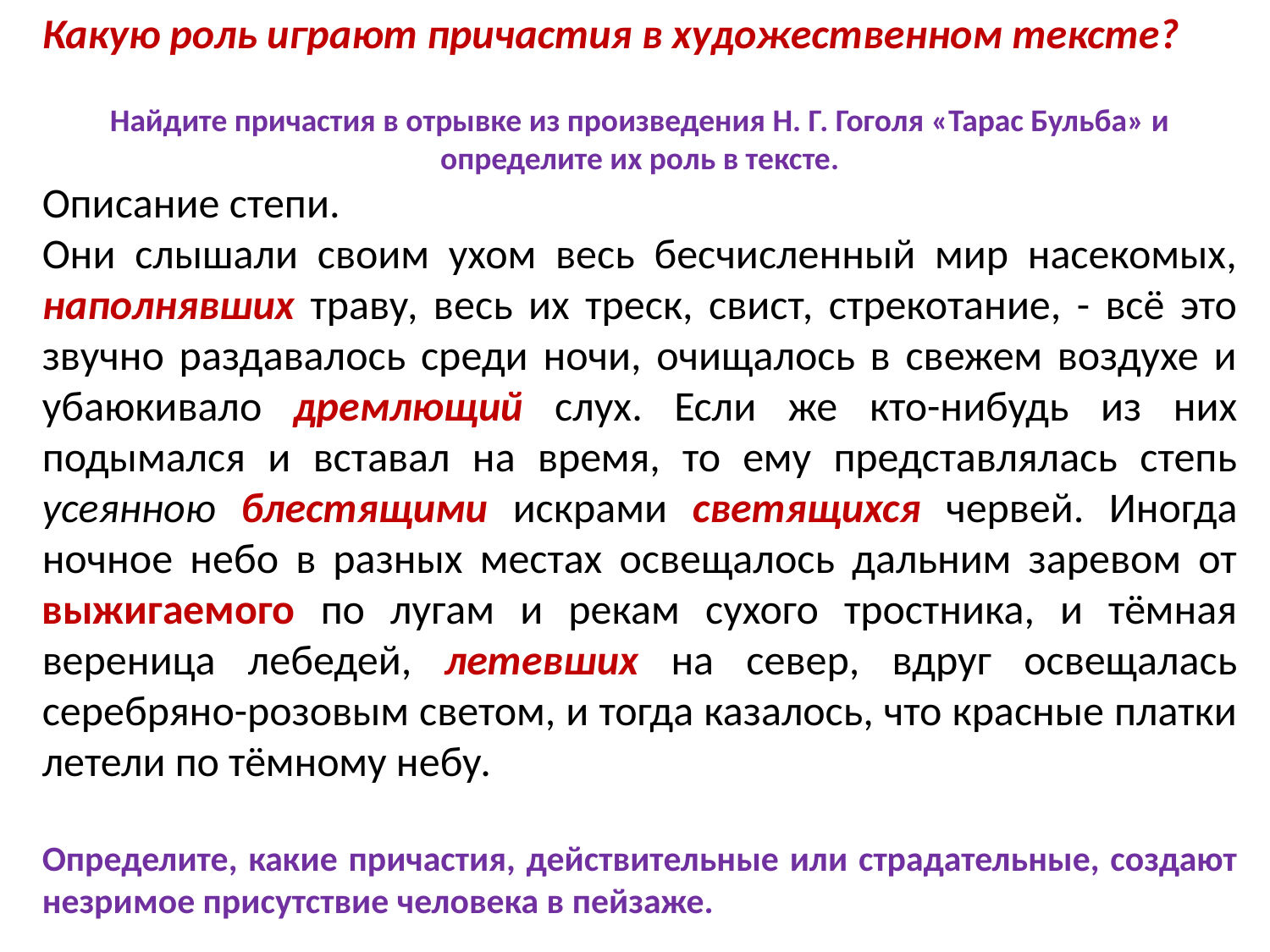

Какую роль играют причастия в художественном тексте?
Найдите причастия в отрывке из произведения Н. Г. Гоголя «Тарас Бульба» и определите их роль в тексте.
Описание степи.
Они слышали своим ухом весь бесчисленный мир насекомых, наполнявших траву, весь их треск, свист, стрекотание, - всё это звучно раздавалось среди ночи, очищалось в свежем воздухе и убаюкивало дремлющий слух. Если же кто-нибудь из них подымался и вставал на время, то ему представлялась степь усеянною блестящими искрами светящихся червей. Иногда ночное небо в разных местах освещалось дальним заревом от выжигаемого по лугам и рекам сухого тростника, и тёмная вереница лебедей, летевших на север, вдруг освещалась серебряно-розовым светом, и тогда казалось, что красные платки летели по тёмному небу.

Определите, какие причастия, действительные или страдательные, создают незримое присутствие человека в пейзаже.